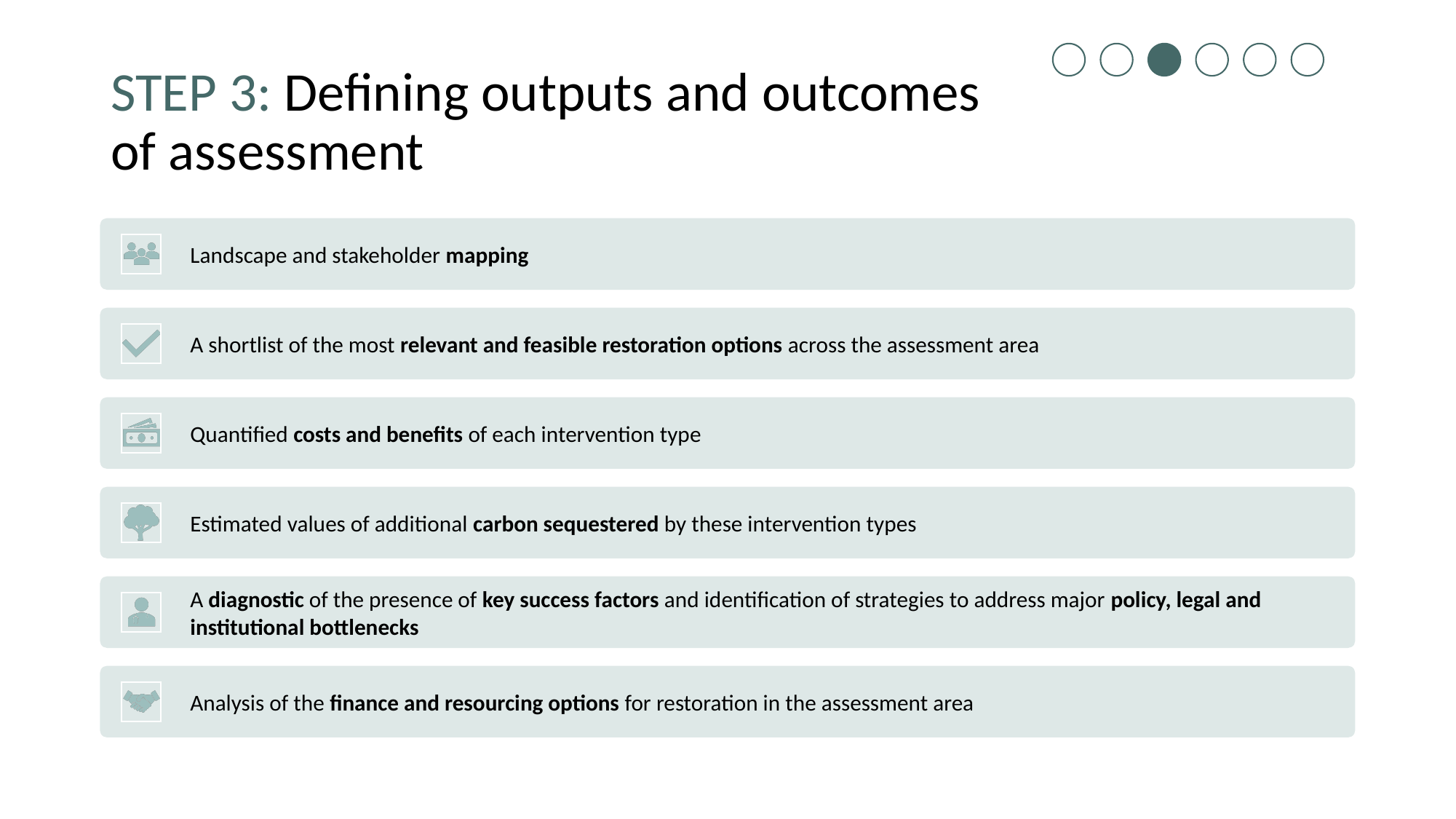

# STEP 3: Defining outputs and outcomes of assessment

Landscape and stakeholder mapping
A shortlist of the most relevant and feasible restoration options across the assessment area
Quantified costs and benefits of each intervention type
Estimated values of additional carbon sequestered by these intervention types
A diagnostic of the presence of key success factors and identification of strategies to address major policy, legal and institutional bottlenecks
Analysis of the finance and resourcing options for restoration in the assessment area